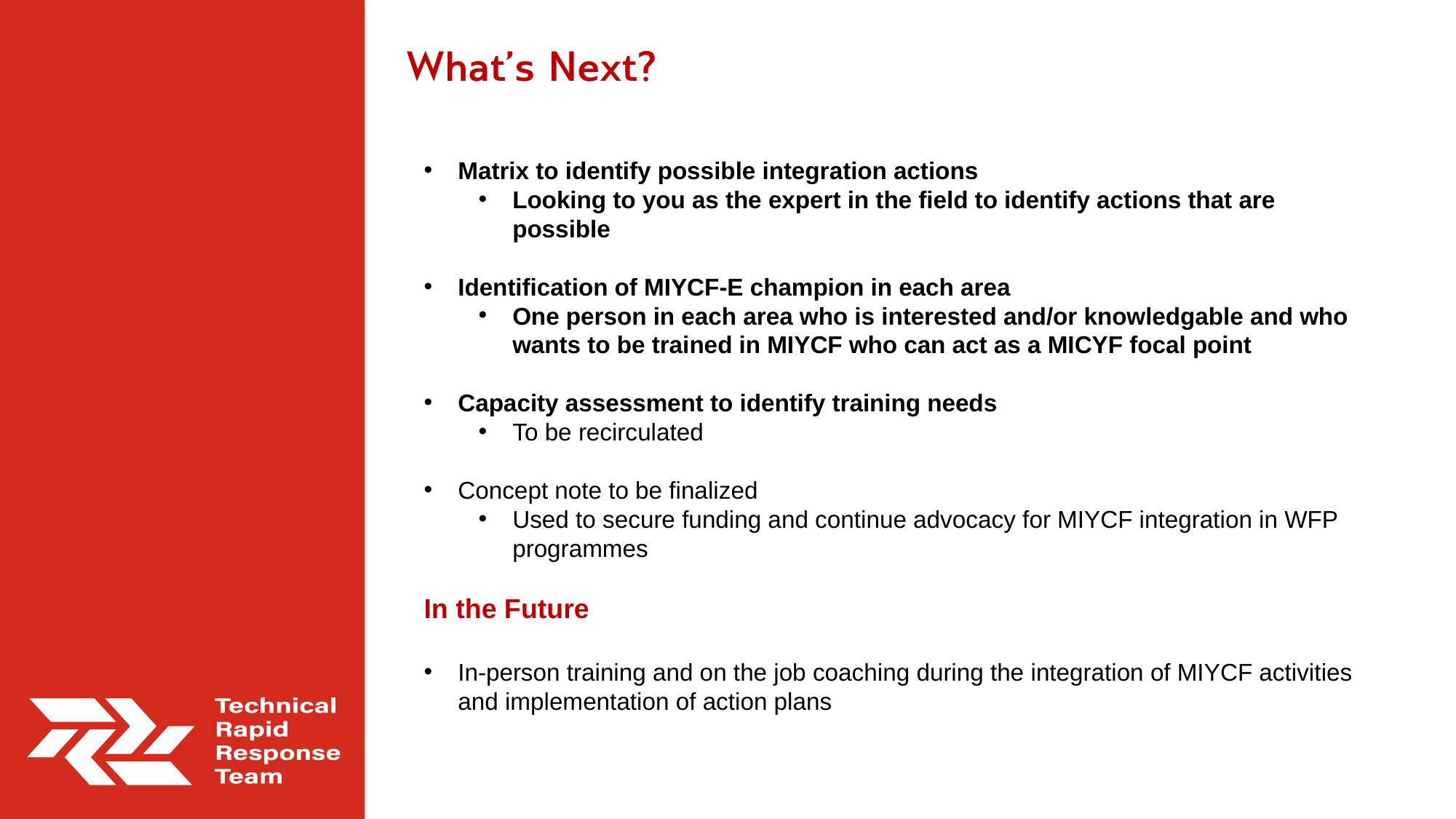

What’s Next?
Matrix to identify possible integration actions
Looking to you as the expert in the field to identify actions that are possible

Identification of MIYCF-E champion in each area
One person in each area who is interested and/or knowledgable and who wants to be trained in MIYCF who can act as a MICYF focal point

Capacity assessment to identify training needs
To be recirculated

Concept note to be finalized
Used to secure funding and continue advocacy for MIYCF integration in WFP programmes

In the Future

In-person training and on the job coaching during the integration of MIYCF activities and implementation of action plans